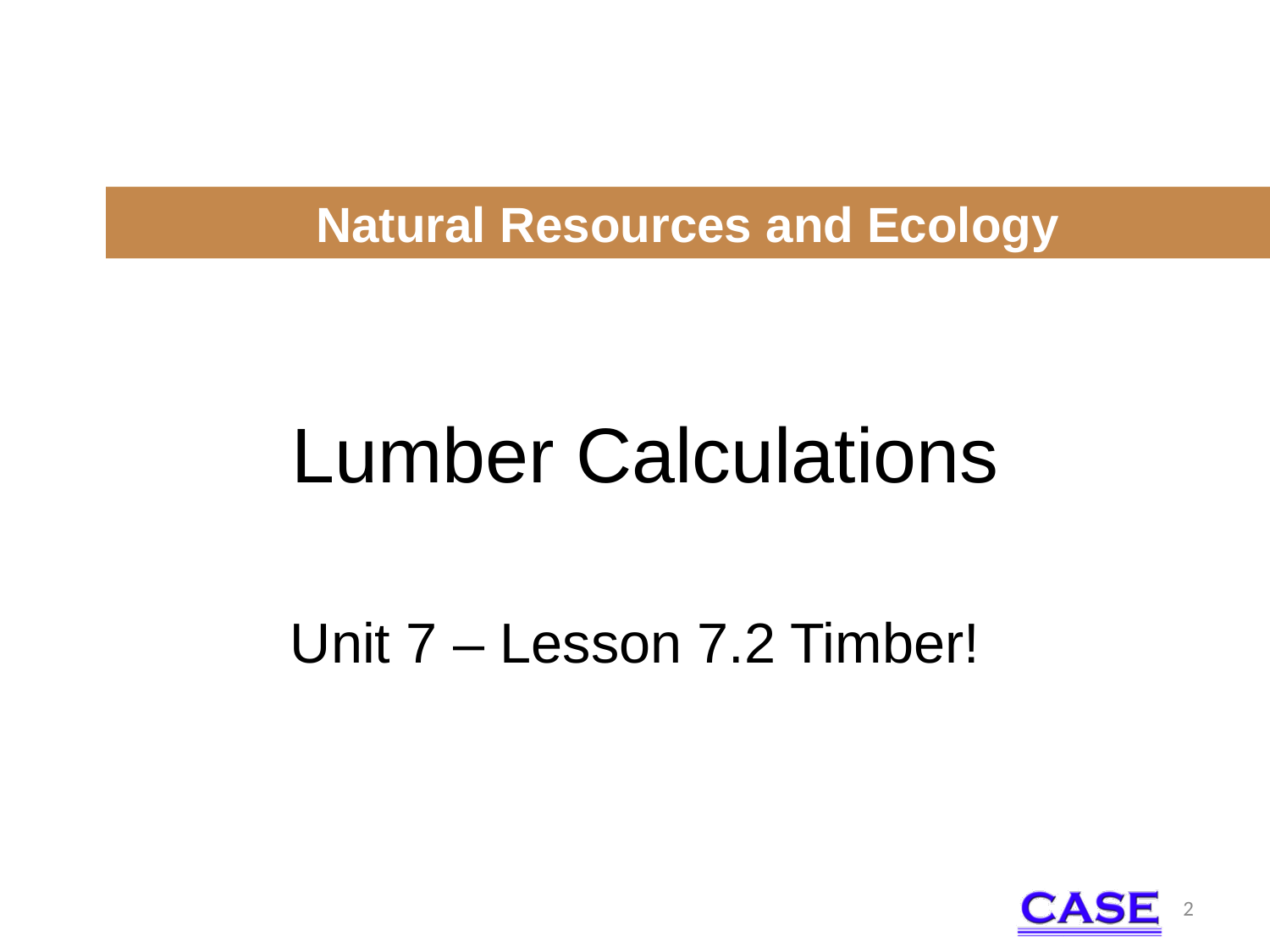

Natural Resources and Ecology
# Lumber Calculations
Unit 7 – Lesson 7.2 Timber!
2